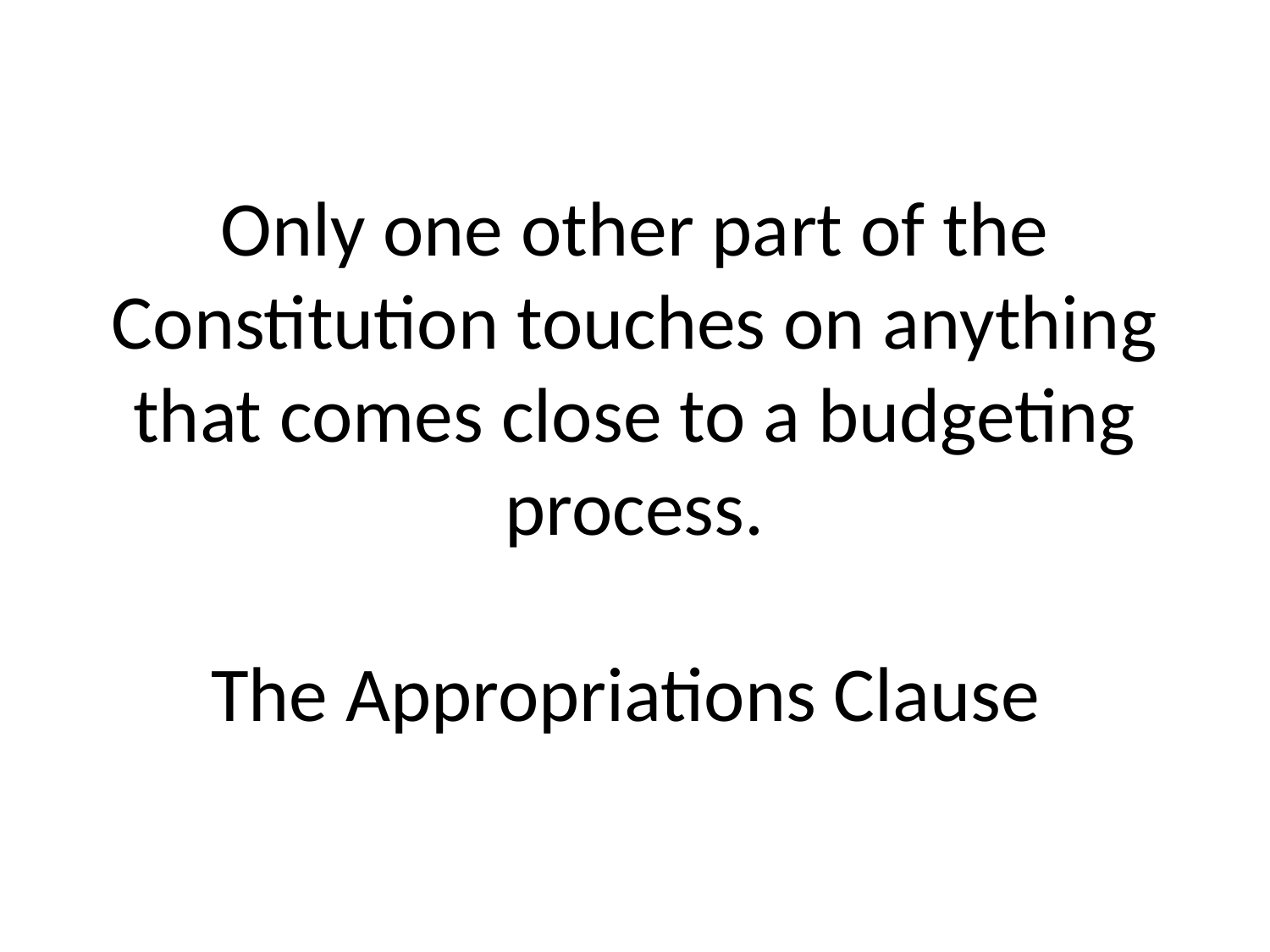

# Only one other part of the Constitution touches on anything that comes close to a budgeting process. The Appropriations Clause